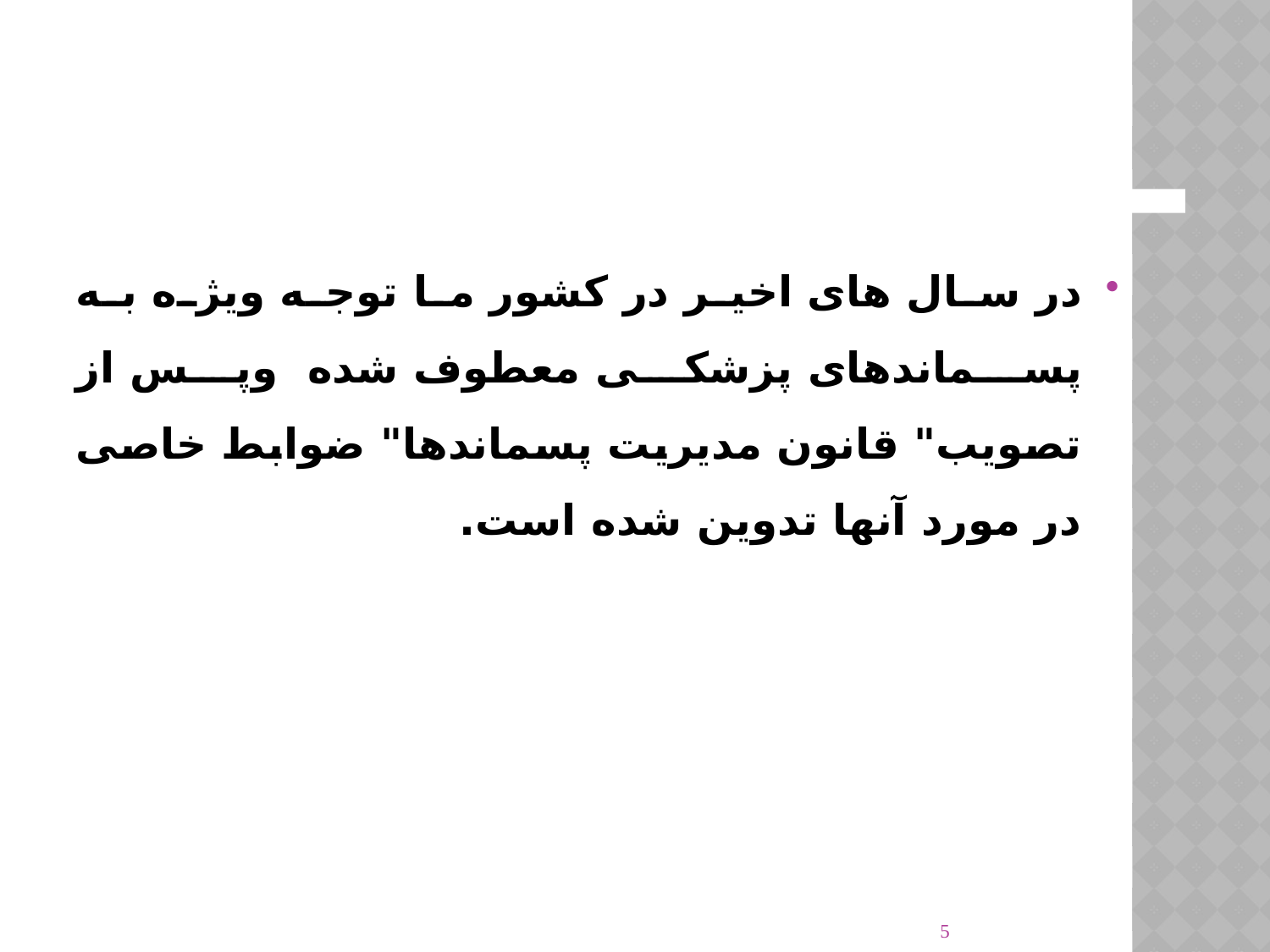

در سال های اخیر در کشور ما توجه ویژه به پسماندهای پزشکی معطوف شده  وپس از تصویب" قانون مدیریت پسماندها" ضوابط خاصی در مورد آنها تدوین شده است.
5